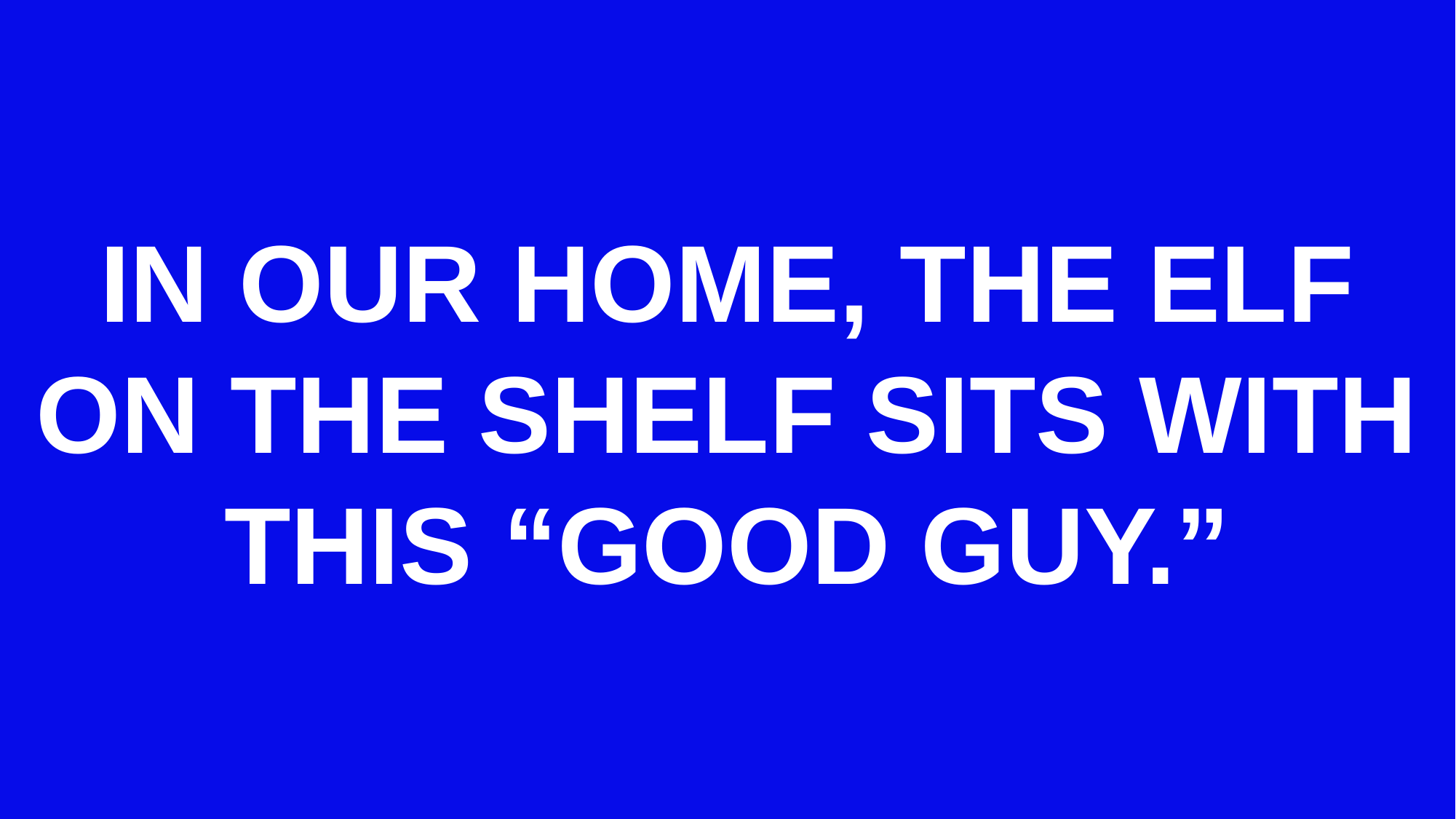

IN OUR HOME, THE ELF ON THE SHELF SITS WITH THIS “GOOD GUY.”